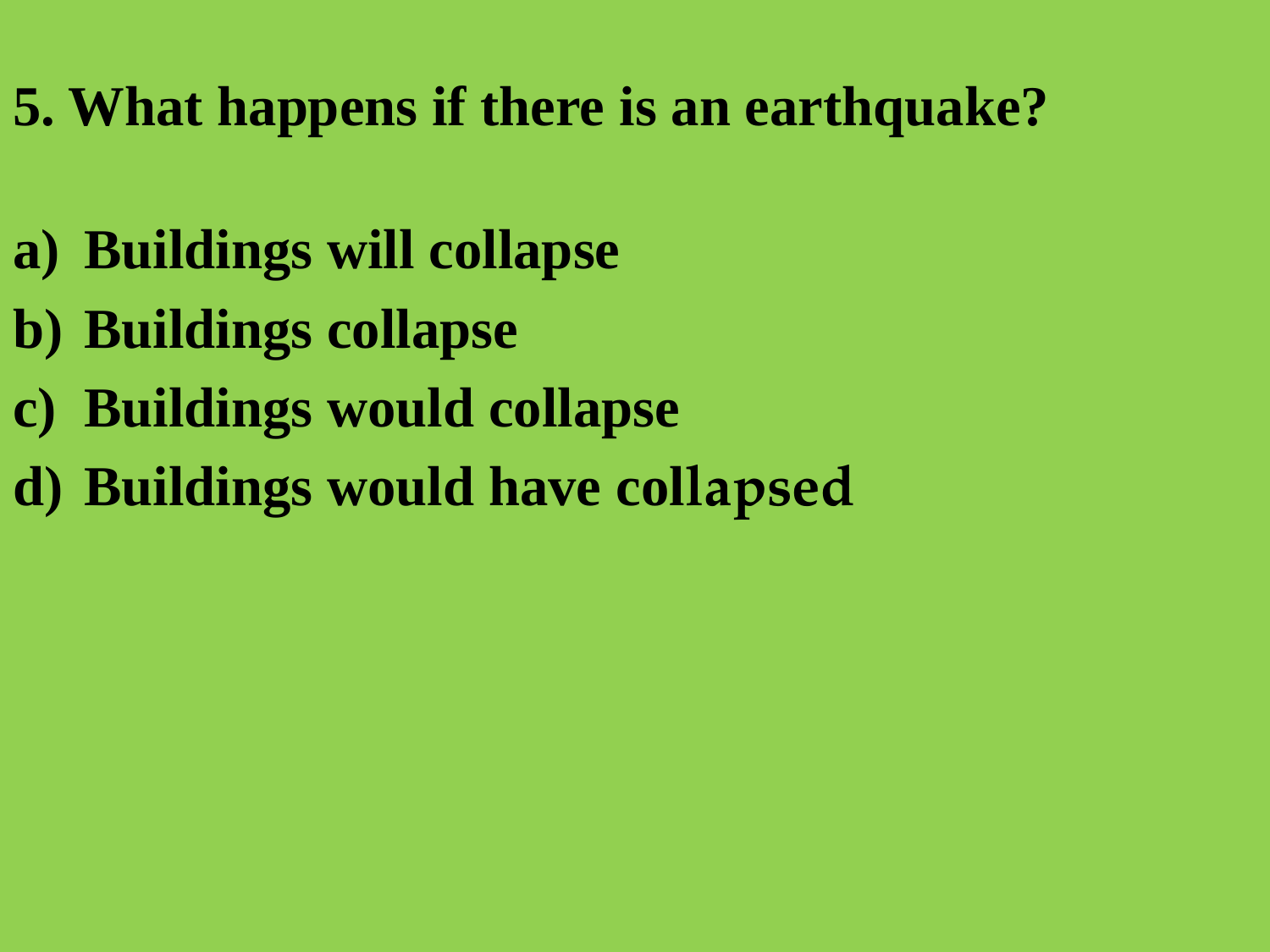

# 5. What happens if there is an earthquake?
Buildings will collapse
Buildings collapse
Buildings would collapse
Buildings would have collapsed